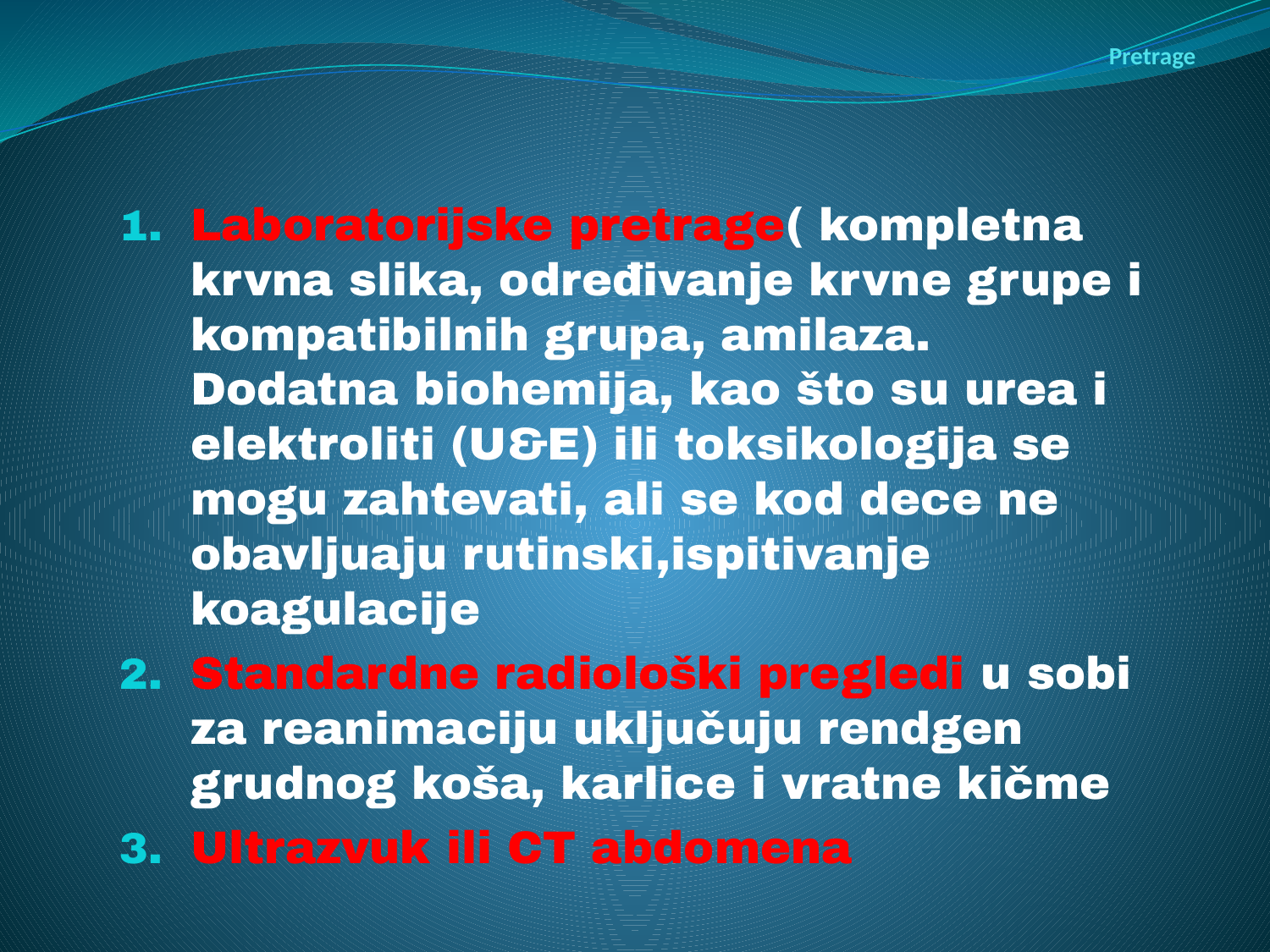

# Pretrage
Laboratorijske pretrage( kompletna krvna slika, određivanje krvne grupe i kompatibilnih grupa, amilaza. Dodatna biohemija, kao što su urea i elektroliti (U&E) ili toksikologija se mogu zahtevati, ali se kod dece ne obavljuaju rutinski,ispitivanje koagulacije
Standardne radiološki pregledi u sobi za reanimaciju uključuju rendgen grudnog koša, karlice i vratne kičme
Ultrazvuk ili CT abdomena